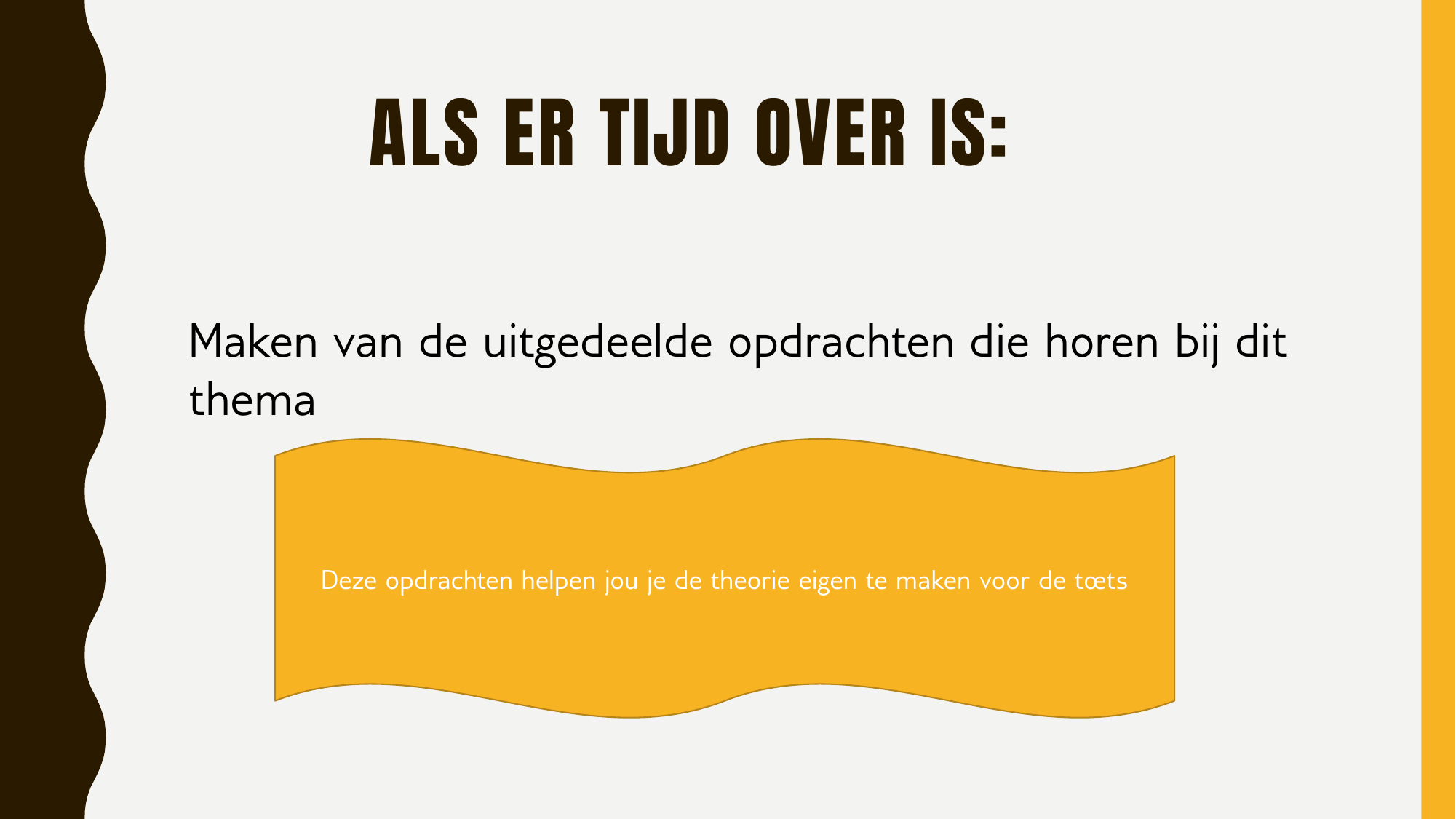

# Als er tijd over is:
Maken van de uitgedeelde opdrachten die horen bij dit thema
Deze opdrachten helpen jou je de theorie eigen te maken voor de toets